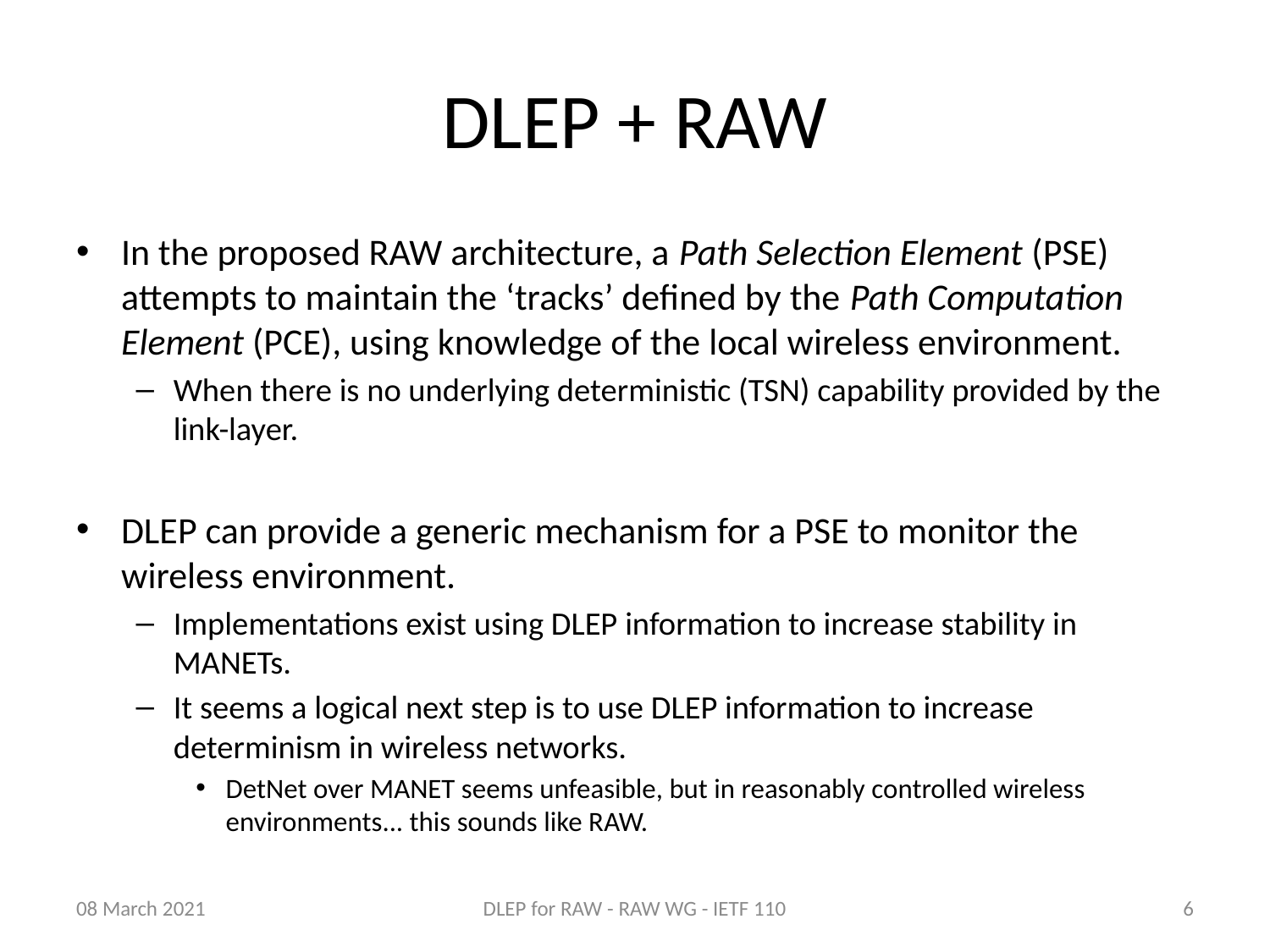

# DLEP + RAW
In the proposed RAW architecture, a Path Selection Element (PSE) attempts to maintain the ‘tracks’ defined by the Path Computation Element (PCE), using knowledge of the local wireless environment.
When there is no underlying deterministic (TSN) capability provided by the link-layer.

DLEP can provide a generic mechanism for a PSE to monitor the wireless environment.
Implementations exist using DLEP information to increase stability in MANETs.
It seems a logical next step is to use DLEP information to increase determinism in wireless networks.
DetNet over MANET seems unfeasible, but in reasonably controlled wireless environments... this sounds like RAW.
08 March 2021
DLEP for RAW - RAW WG - IETF 110
6